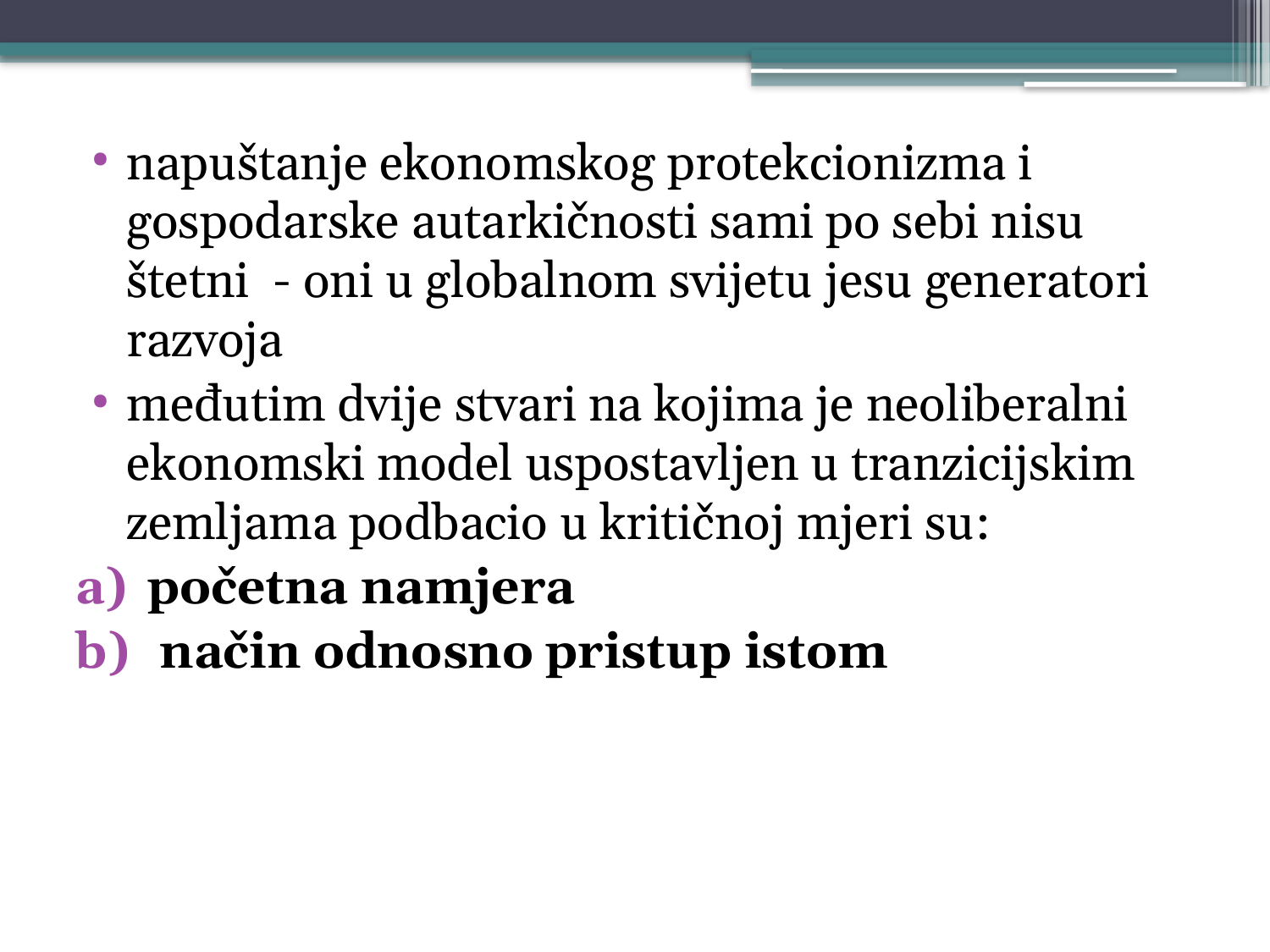

napuštanje ekonomskog protekcionizma i gospodarske autarkičnosti sami po sebi nisu štetni  - oni u globalnom svijetu jesu generatori razvoja
međutim dvije stvari na kojima je neoliberalni ekonomski model uspostavljen u tranzicijskim zemljama podbacio u kritičnoj mjeri su:
početna namjera
 način odnosno pristup istom